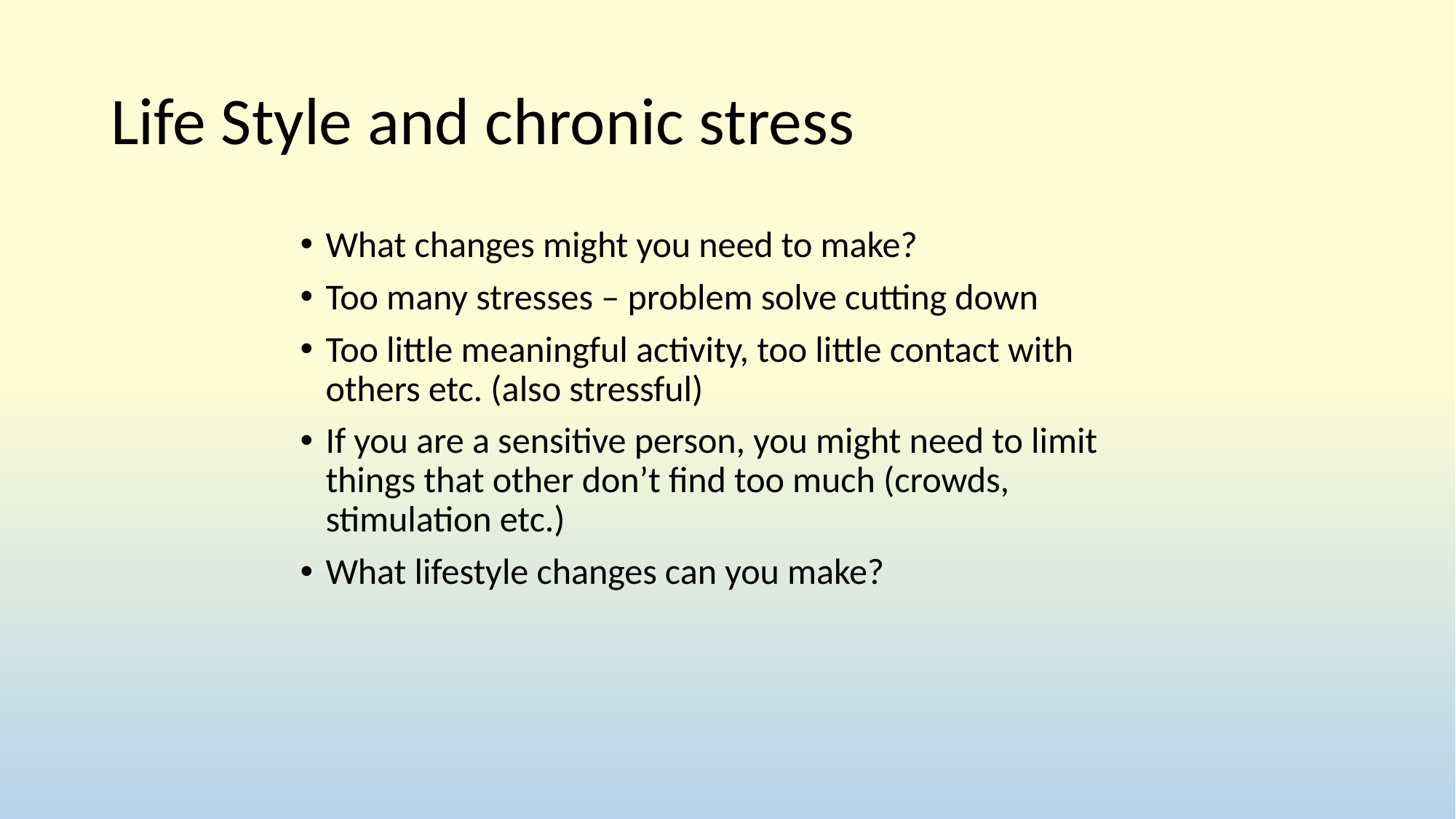

# Life Style and chronic stress
What changes might you need to make?
Too many stresses – problem solve cutting down
Too little meaningful activity, too little contact with others etc. (also stressful)
If you are a sensitive person, you might need to limit things that other don’t find too much (crowds, stimulation etc.)
What lifestyle changes can you make?